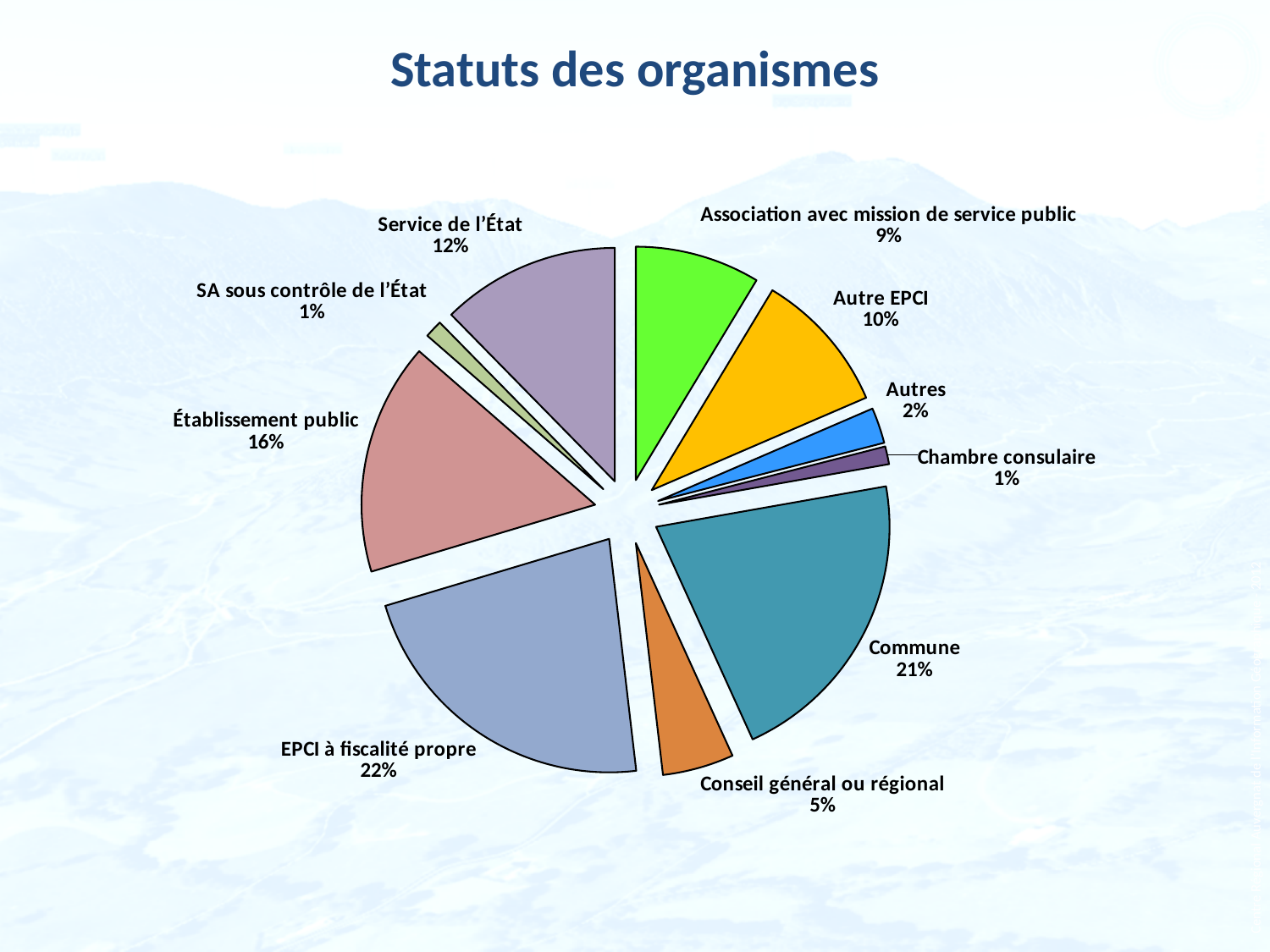

# Statuts des organismes

### Chart

| Category | Total |
|---|---|
| Association avec mission de service public | 7.0 |
| Autre EPCI | 8.0 |
| Autres | 2.0 |
| Chambre consulaire | 1.0 |
| Commune | 17.0 |
| Conseil général ou régional | 4.0 |
| EPCI à fiscalité propre | 18.0 |
| Établissement public | 13.0 |
| SA sous contrôle de l’État | 1.0 |
| Service de l’État | 10.0 |
| (vide) | None |